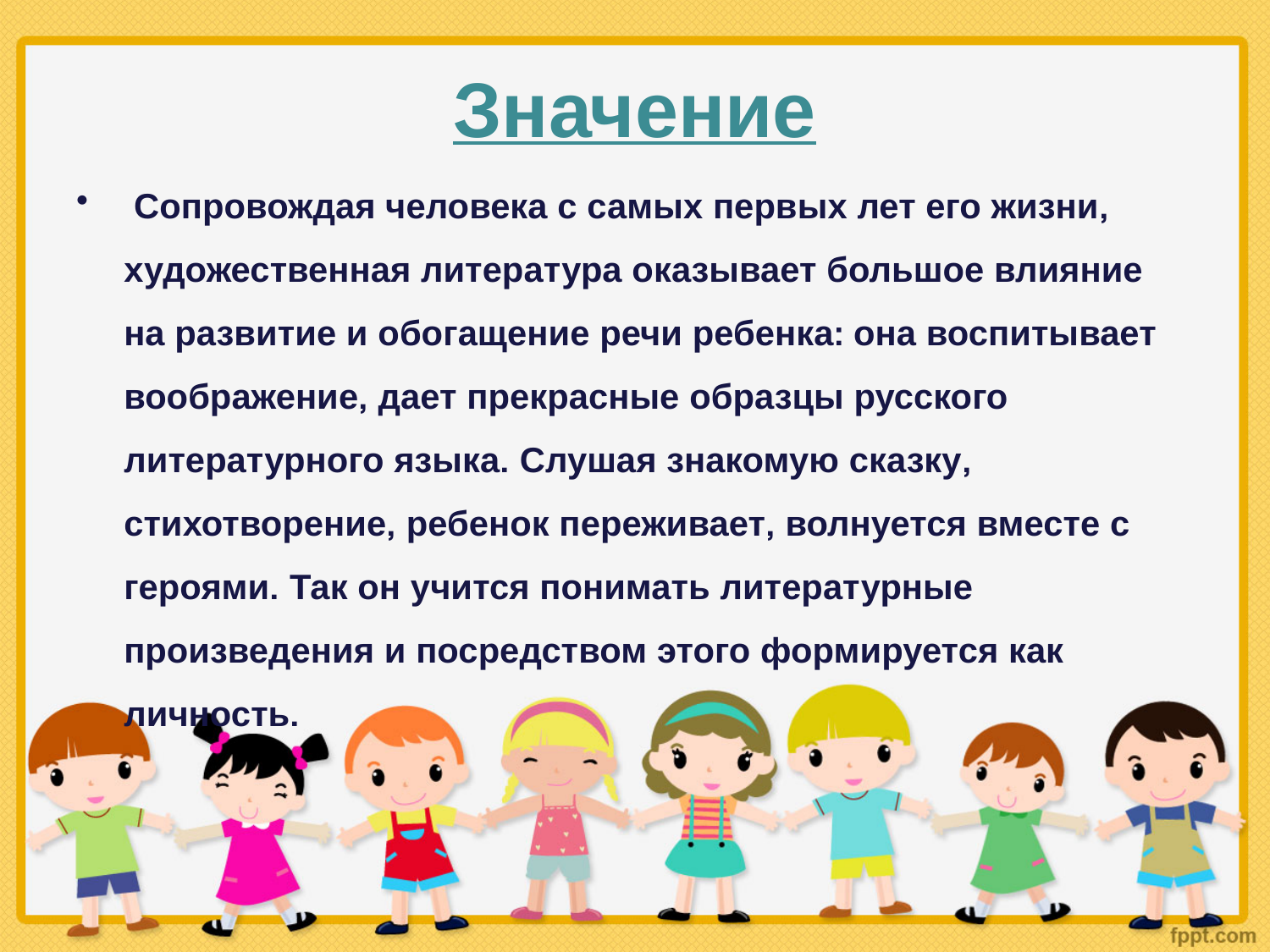

# Значение
 Сопровождая человека с самых первых лет его жизни, художественная литература оказывает большое влияние на развитие и обогащение речи ребенка: она воспитывает воображение, дает прекрасные образцы русского литературного языка. Слушая знакомую сказку, стихотворение, ребенок переживает, волнуется вместе с героями. Так он учится понимать литературные произведения и посредством этого формируется как личность.